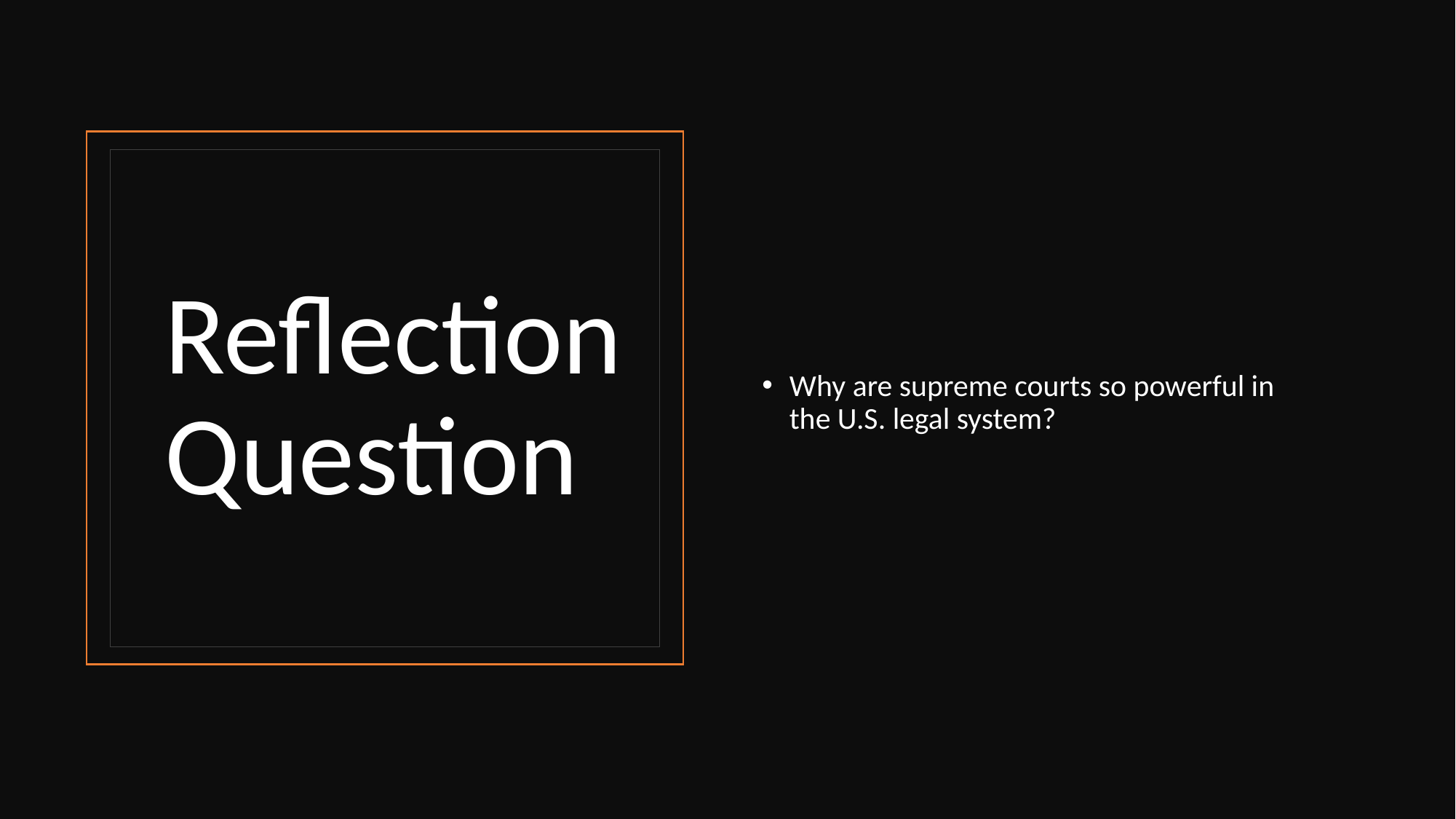

Why are supreme courts so powerful in the U.S. legal system?

# Reflection  Question